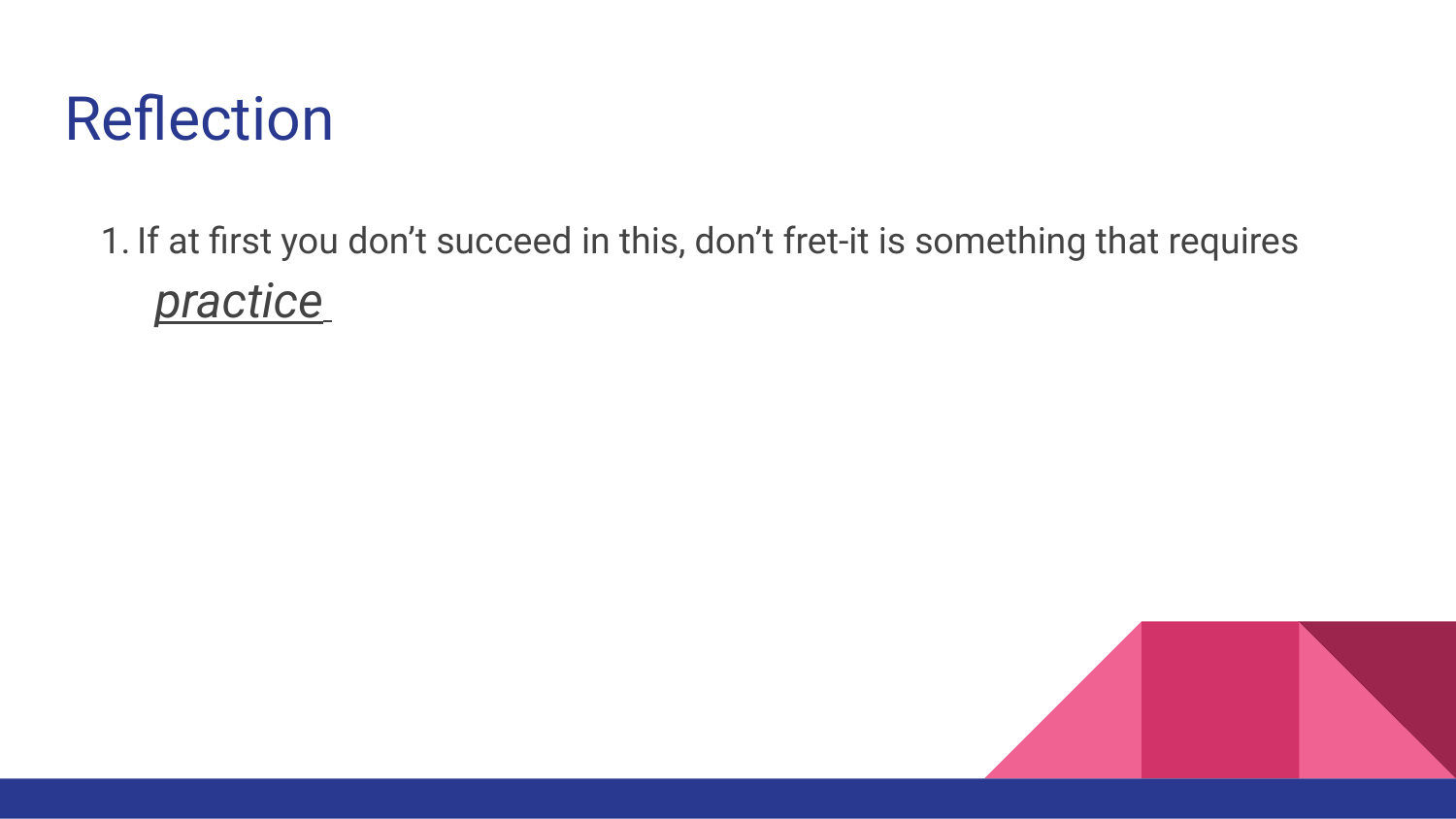

# Reflection
If at first you don’t succeed in this, don’t fret-it is something that requires             practice